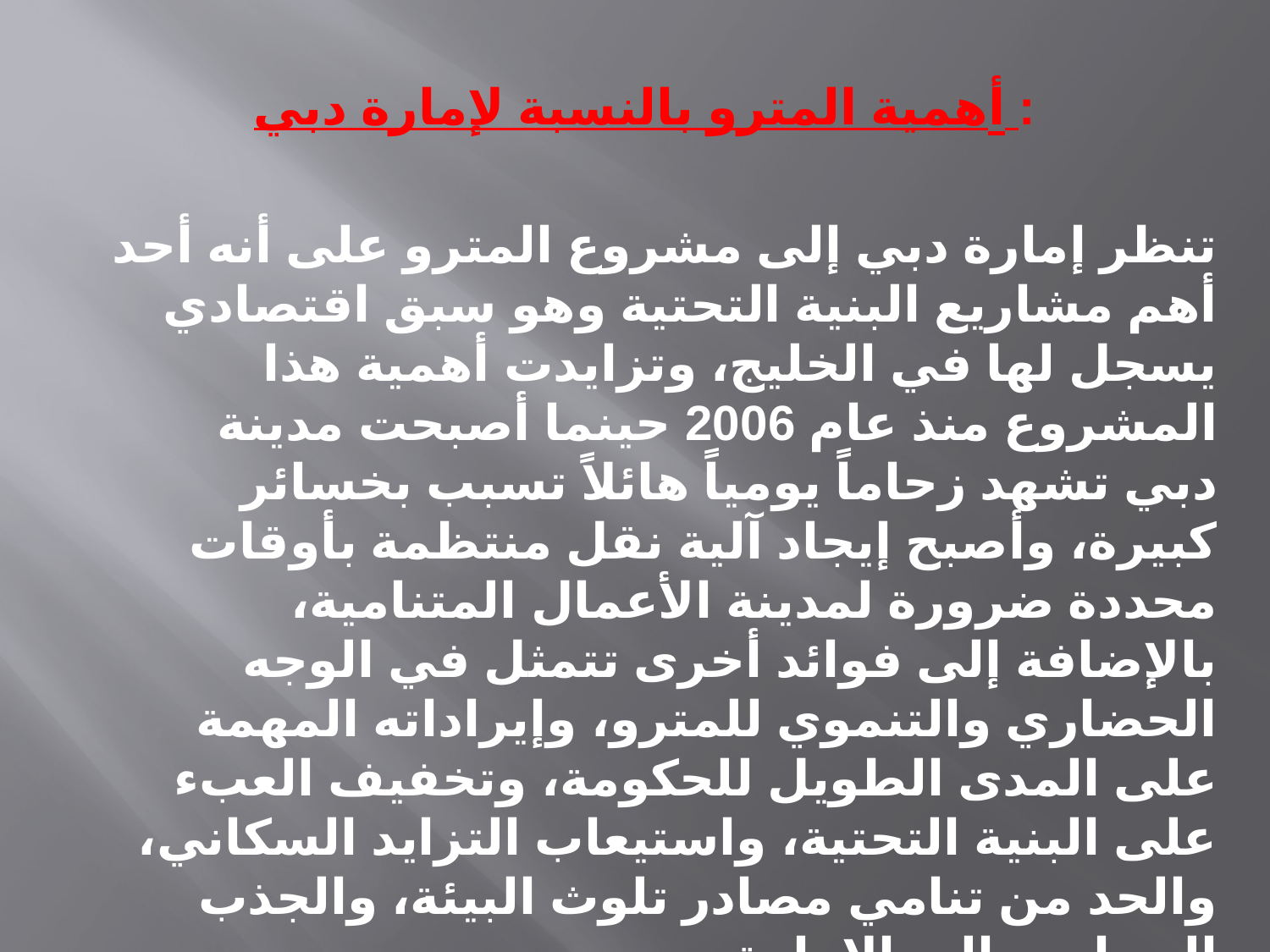

أهمية المترو بالنسبة لإمارة دبي :

تنظر إمارة دبي إلى مشروع المترو على أنه أحد أهم مشاريع البنية التحتية وهو سبق اقتصادي يسجل لها في الخليج، وتزايدت أهمية هذا المشروع منذ عام 2006 حينما أصبحت مدينة دبي تشهد زحاماً يومياً هائلاً تسبب بخسائر كبيرة، وأصبح إيجاد آلية نقل منتظمة بأوقات محددة ضرورة لمدينة الأعمال المتنامية، بالإضافة إلى فوائد أخرى تتمثل في الوجه الحضاري والتنموي للمترو، وإيراداته المهمة على المدى الطويل للحكومة، وتخفيف العبء على البنية التحتية، واستيعاب التزايد السكاني، والحد من تنامي مصادر تلوث البيئة، والجذب السياحي إلى الإمارة